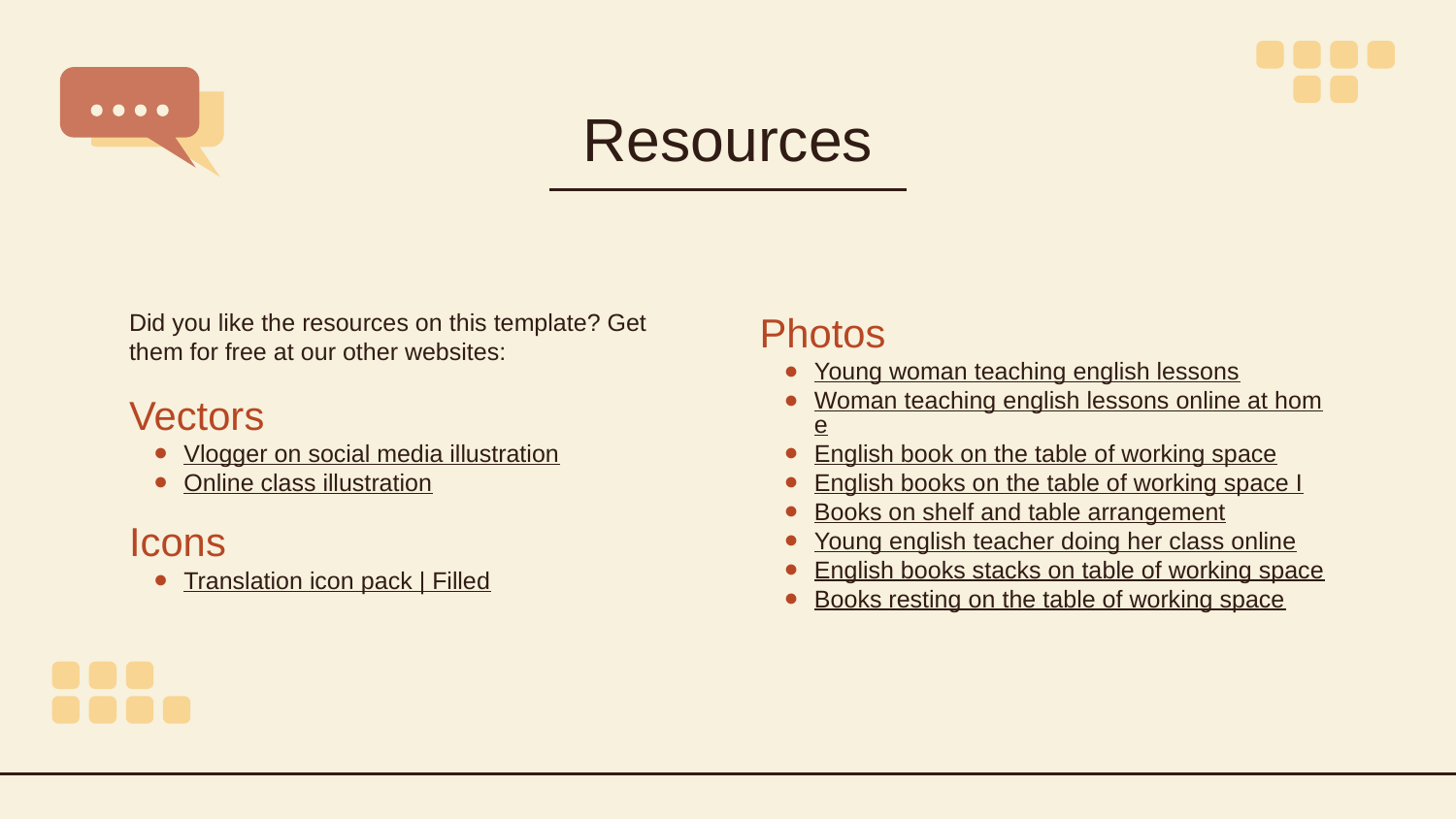

# Resources
Did you like the resources on this template? Get them for free at our other websites:
Vectors
Vlogger on social media illustration
Online class illustration
Icons
Translation icon pack | Filled
Photos
Young woman teaching english lessons
Woman teaching english lessons online at home
English book on the table of working space
English books on the table of working space I
Books on shelf and table arrangement
Young english teacher doing her class online
English books stacks on table of working space
Books resting on the table of working space